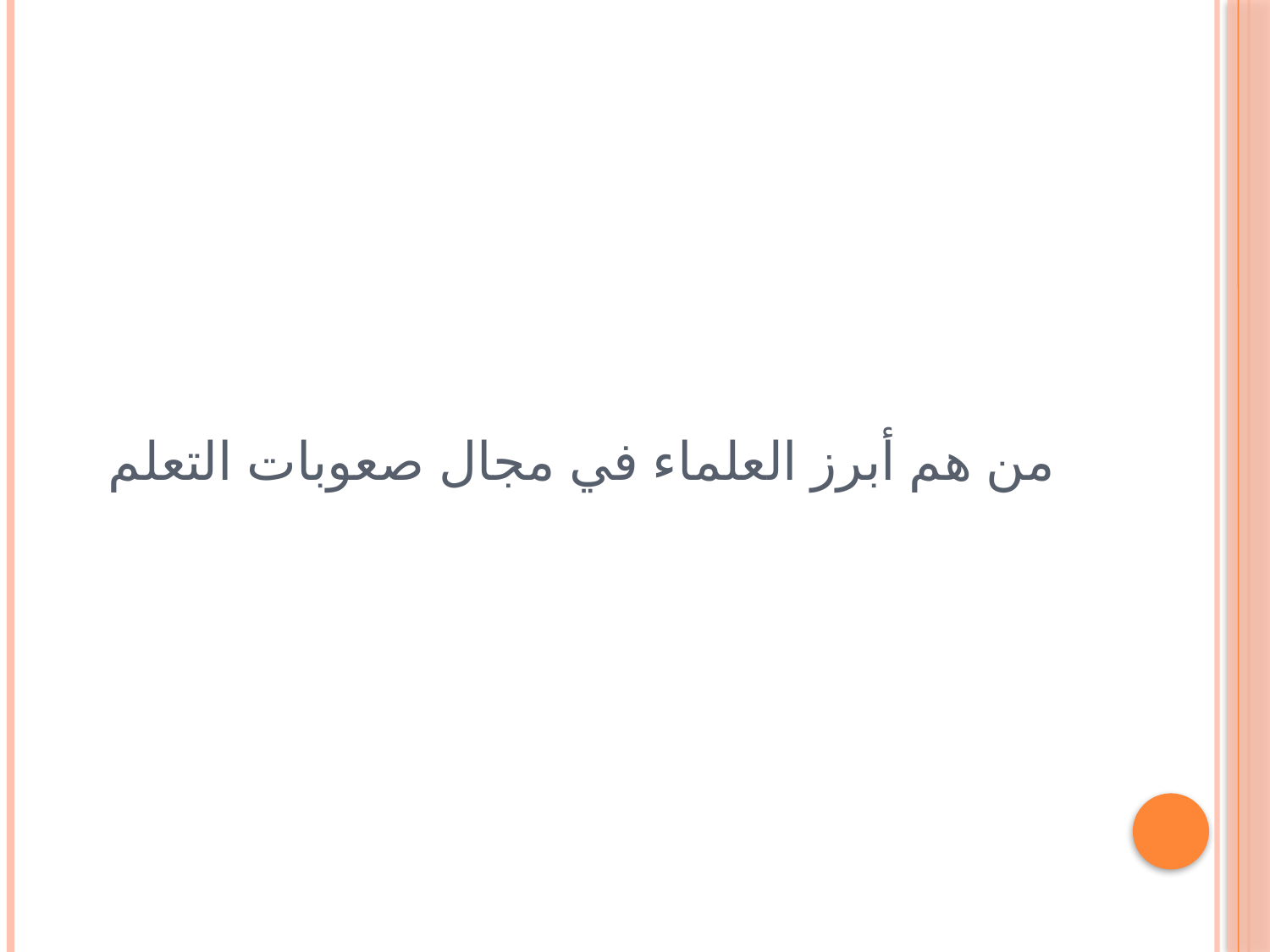

# من هم أبرز العلماء في مجال صعوبات التعلم